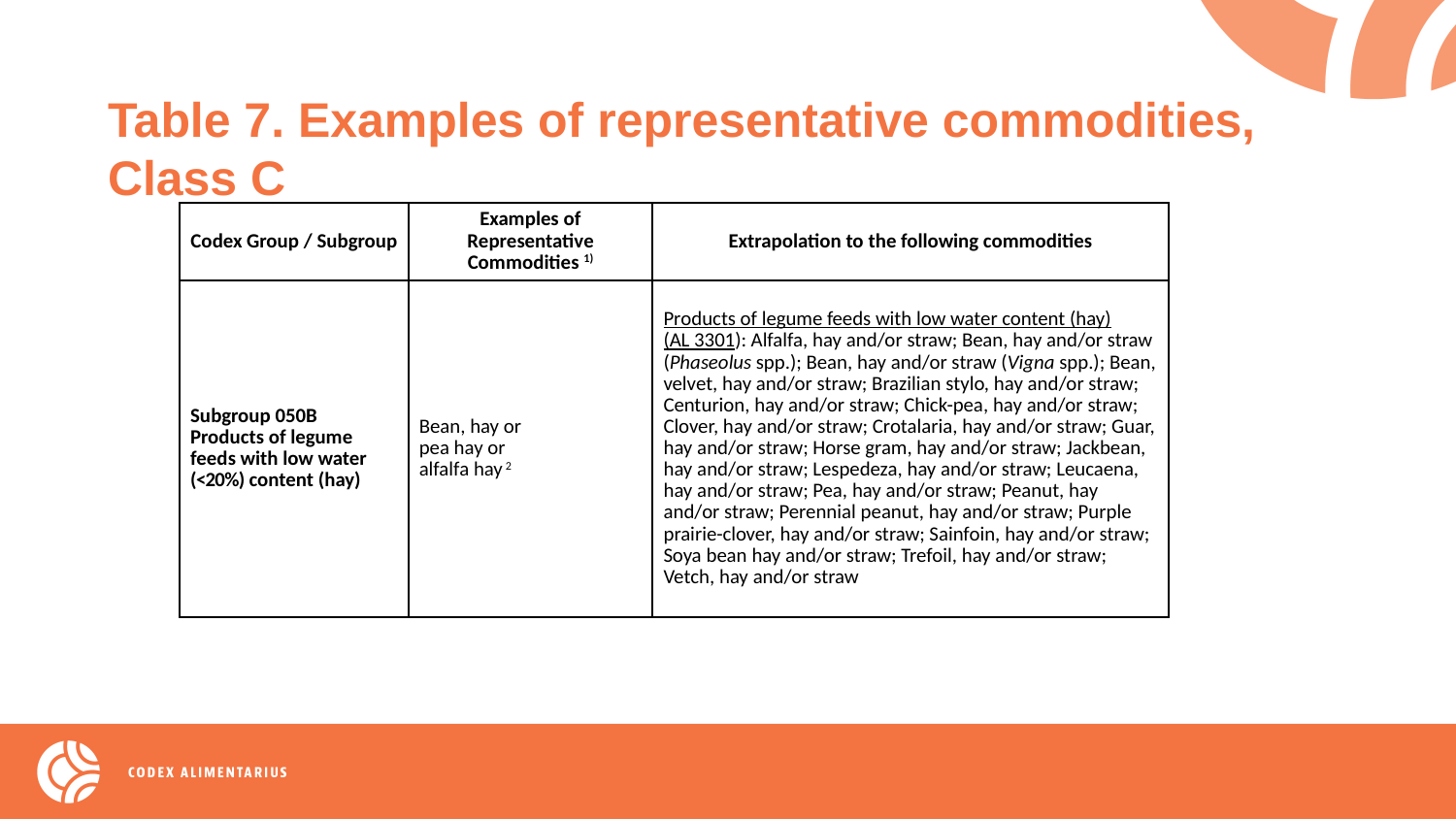

Table 7. Examples of representative commodities, Class C

| Codex Group / Subgroup | Examples of Representative Commodities 1) | Extrapolation to the following commodities |
| --- | --- | --- |
| Subgroup 050B Products of legume feeds with low water (<20%) content (hay) | Bean, hay or pea hay or alfalfa hay 2 | Products of legume feeds with low water content (hay) (AL 3301): Alfalfa, hay and/or straw; Bean, hay and/or straw (Phaseolus spp.); Bean, hay and/or straw (Vigna spp.); Bean, velvet, hay and/or straw; Brazilian stylo, hay and/or straw; Centurion, hay and/or straw; Chick-pea, hay and/or straw; Clover, hay and/or straw; Crotalaria, hay and/or straw; Guar, hay and/or straw; Horse gram, hay and/or straw; Jackbean, hay and/or straw; Lespedeza, hay and/or straw; Leucaena, hay and/or straw; Pea, hay and/or straw; Peanut, hay and/or straw; Perennial peanut, hay and/or straw; Purple prairie-clover, hay and/or straw; Sainfoin, hay and/or straw; Soya bean hay and/or straw; Trefoil, hay and/or straw; Vetch, hay and/or straw |